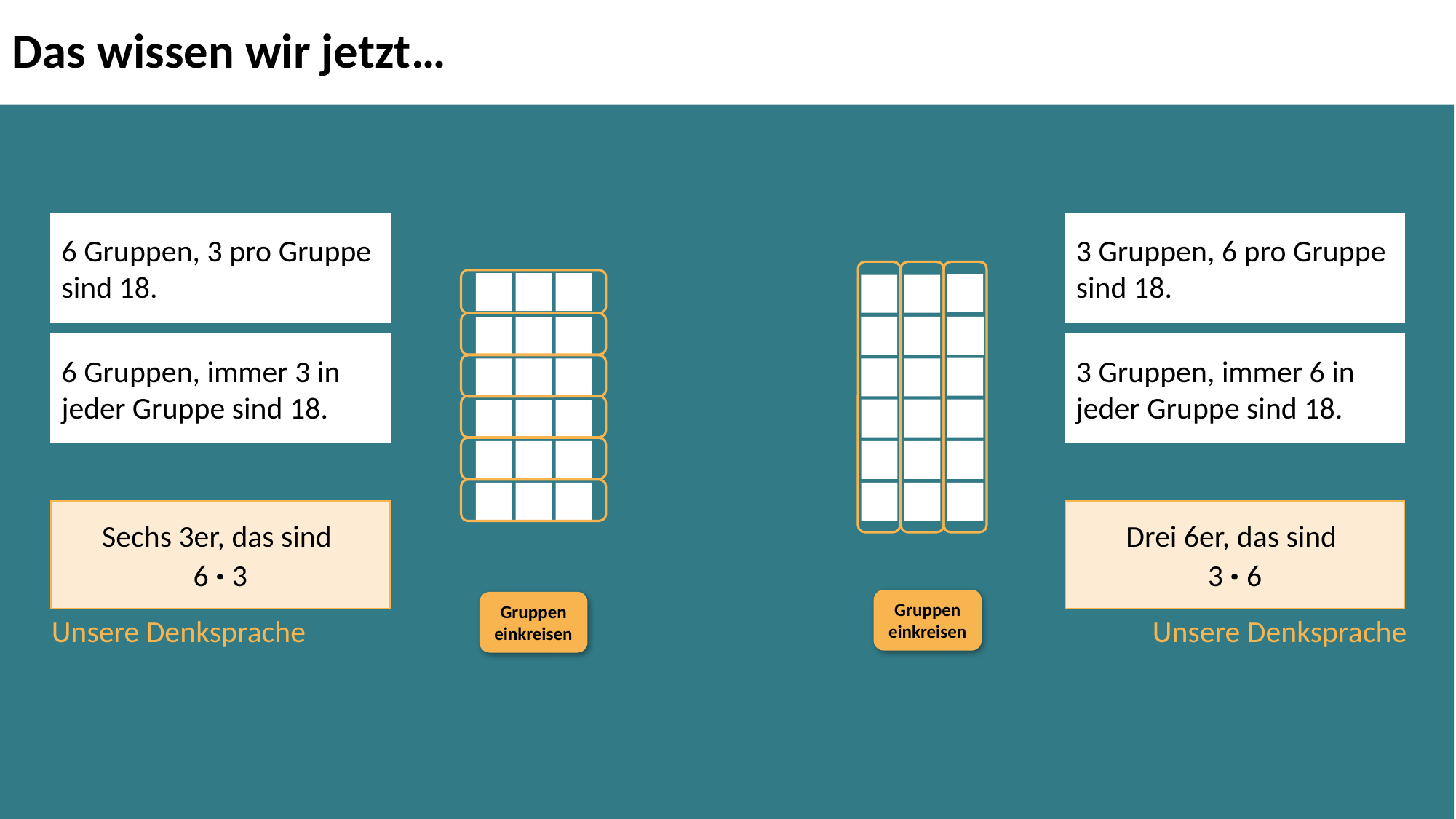

Das wissen wir jetzt…

6 Gruppen, 3 pro Gruppe sind 18.
3 Gruppen, 6 pro Gruppe sind 18.

6 Gruppen, immer 3 in jeder Gruppe sind 18.
3 Gruppen, immer 6 in jeder Gruppe sind 18.

Sechs 3er, das sind
6 · 3
Drei 6er, das sind
3 · 6
Gruppen einkreisen
Gruppen einkreisen
Unsere Denksprache
Unsere Denksprache